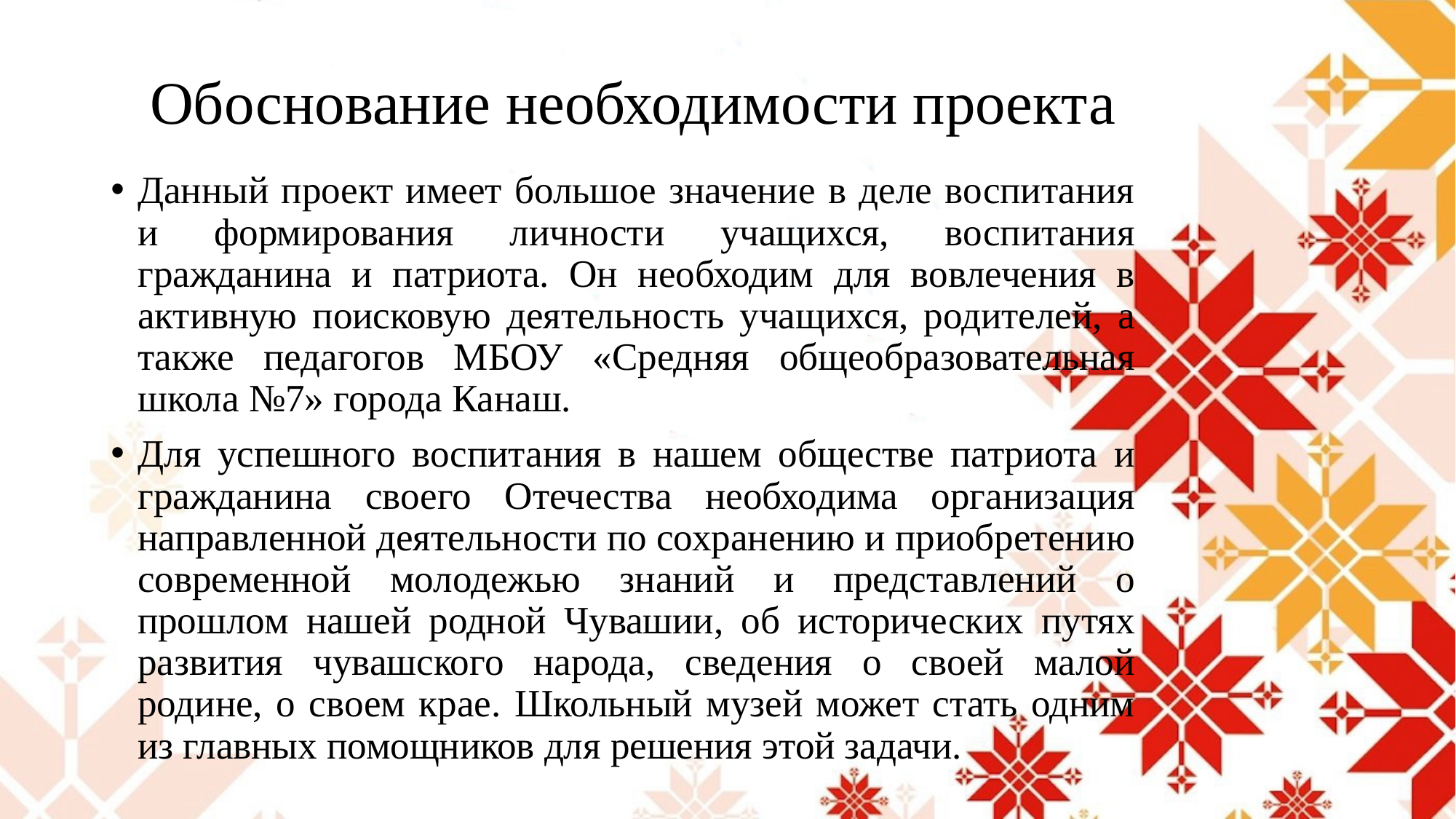

# Обоснование необходимости проекта
Данный проект имеет большое значение в деле воспитания и формирования личности учащихся, воспитания гражданина и патриота. Он необходим для вовлечения в активную поисковую деятельность учащихся, родителей, а также педагогов МБОУ «Средняя общеобразовательная школа №7» города Канаш.
Для успешного воспитания в нашем обществе патриота и гражданина своего Отечества необходима организация направленной деятельности по сохранению и приобретению современной молодежью знаний и представлений о прошлом нашей родной Чувашии, об исторических путях развития чувашского народа, сведения о своей малой родине, о своем крае. Школьный музей может стать одним из главных помощников для решения этой задачи.